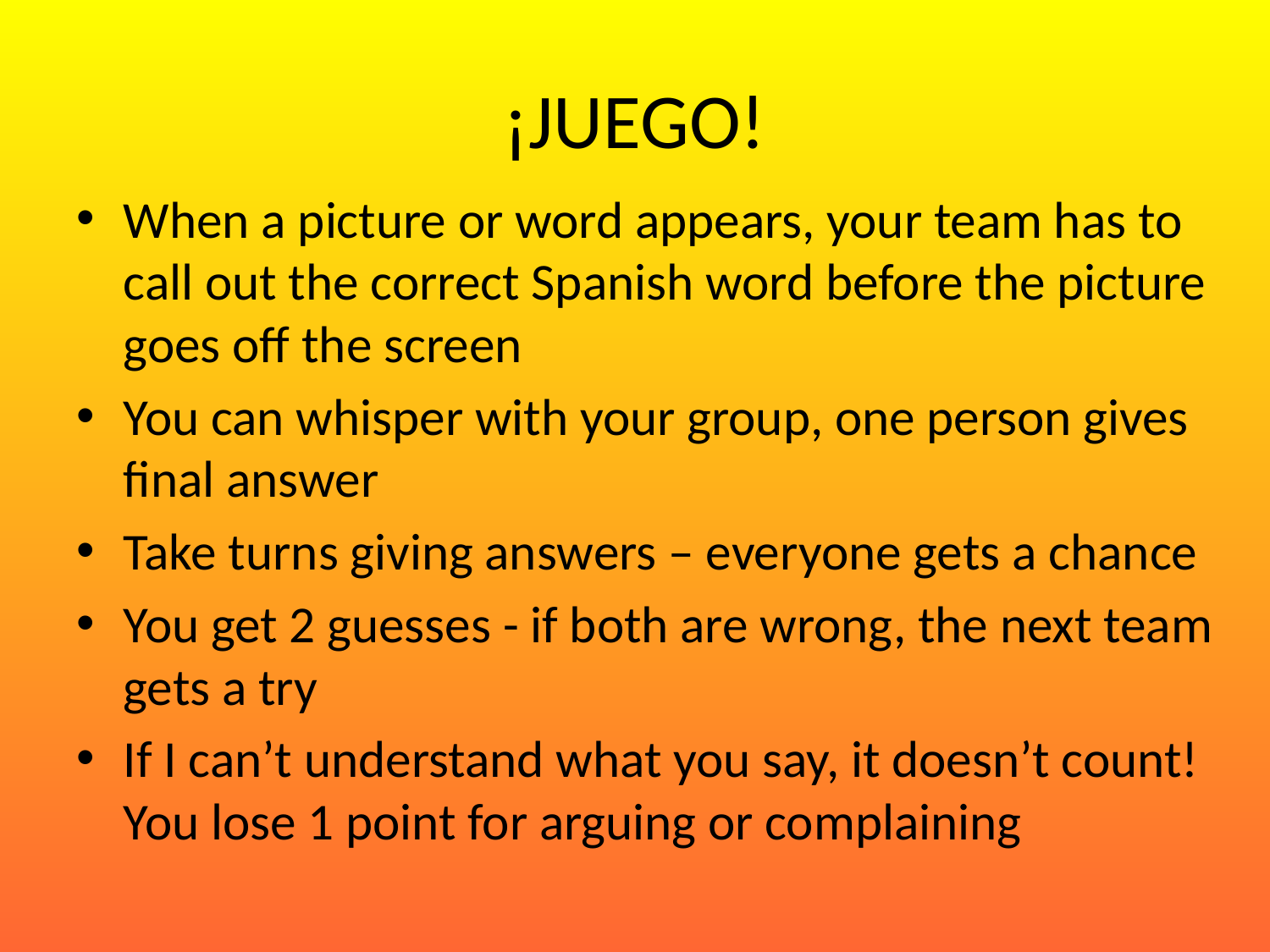

# ¡JUEGO!
When a picture or word appears, your team has to call out the correct Spanish word before the picture goes off the screen
You can whisper with your group, one person gives final answer
Take turns giving answers – everyone gets a chance
You get 2 guesses - if both are wrong, the next team gets a try
If I can’t understand what you say, it doesn’t count!  You lose 1 point for arguing or complaining